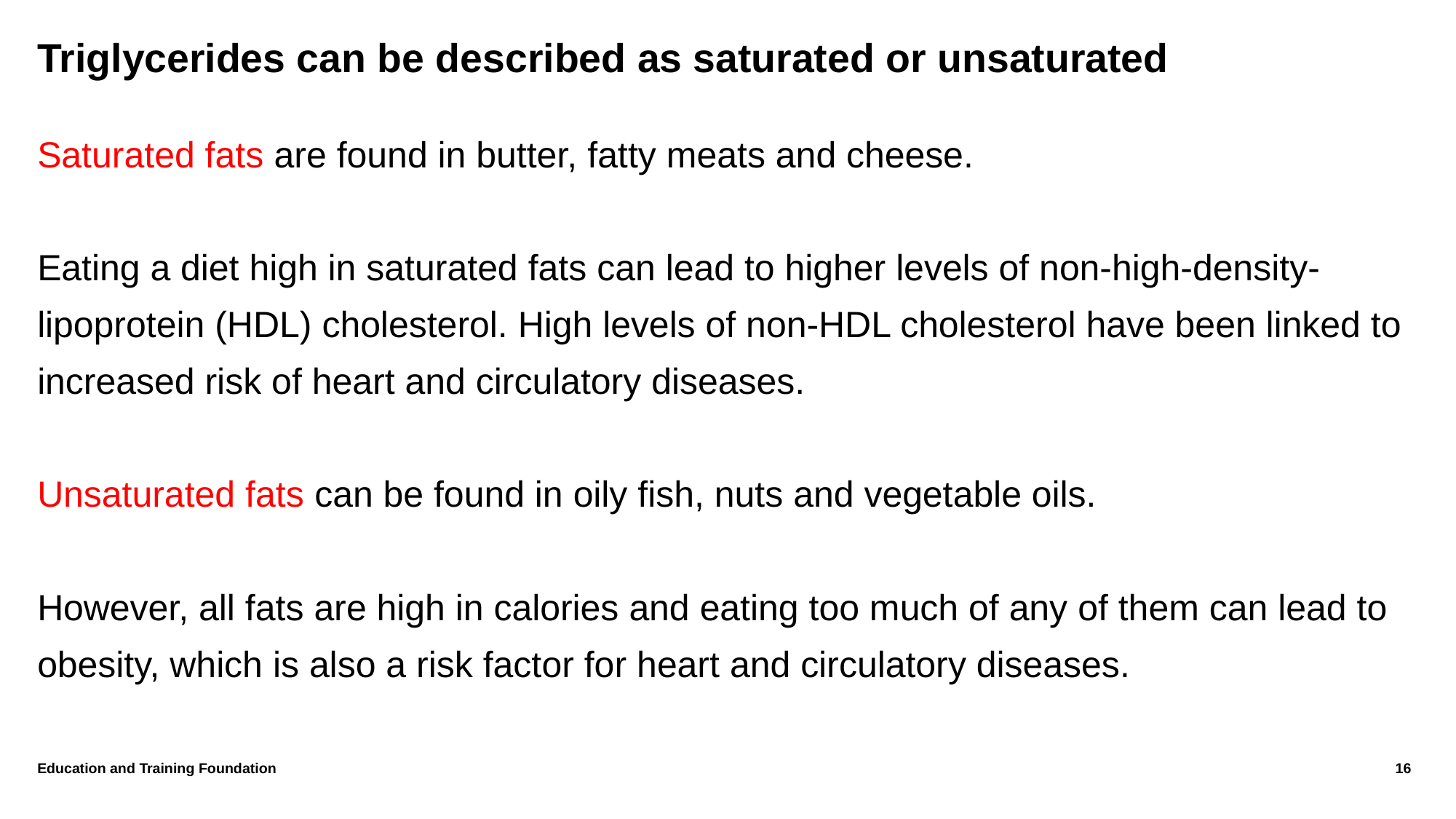

# Triglycerides can be described as saturated or unsaturated
Saturated fats are found in butter, fatty meats and cheese.

Eating a diet high in saturated fats can lead to higher levels of non-high-density-lipoprotein (HDL) cholesterol. High levels of non-HDL cholesterol have been linked to increased risk of heart and circulatory diseases.

Unsaturated fats can be found in oily fish, nuts and vegetable oils.

However, all fats are high in calories and eating too much of any of them can lead to obesity, which is also a risk factor for heart and circulatory diseases.

Education and Training Foundation
16